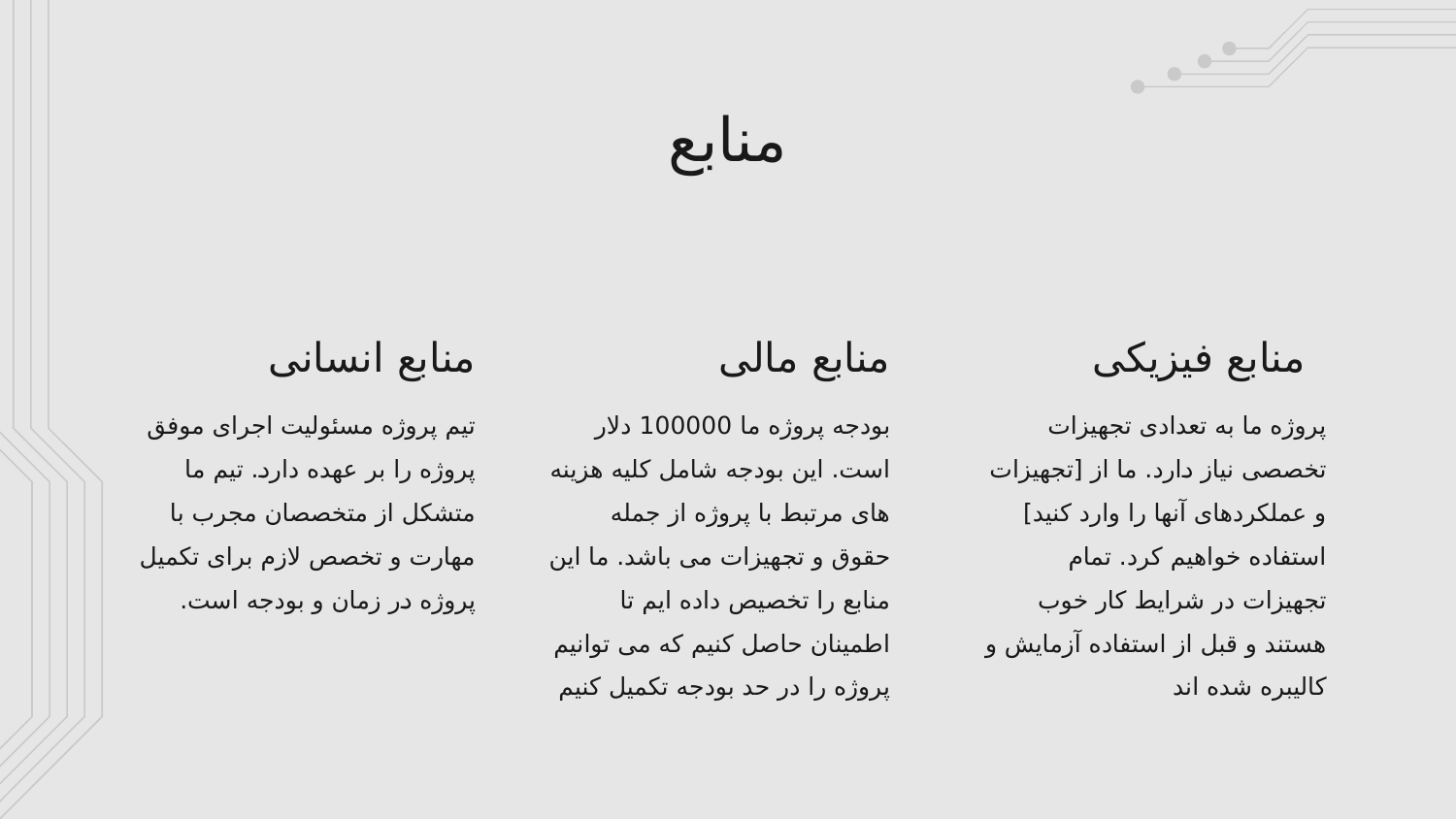

# منابع
منابع انسانی
منابع مالی
منابع فیزیکی
تیم پروژه مسئولیت اجرای موفق پروژه را بر عهده دارد. تیم ما متشکل از متخصصان مجرب با مهارت و تخصص لازم برای تکمیل پروژه در زمان و بودجه است.
بودجه پروژه ما 100000 دلار است. این بودجه شامل کلیه هزینه های مرتبط با پروژه از جمله حقوق و تجهیزات می باشد. ما این منابع را تخصیص داده ایم تا اطمینان حاصل کنیم که می توانیم پروژه را در حد بودجه تکمیل کنیم
پروژه ما به تعدادی تجهیزات تخصصی نیاز دارد. ما از [تجهیزات و عملکردهای آنها را وارد کنید] استفاده خواهیم کرد. تمام تجهیزات در شرایط کار خوب هستند و قبل از استفاده آزمایش و کالیبره شده اند